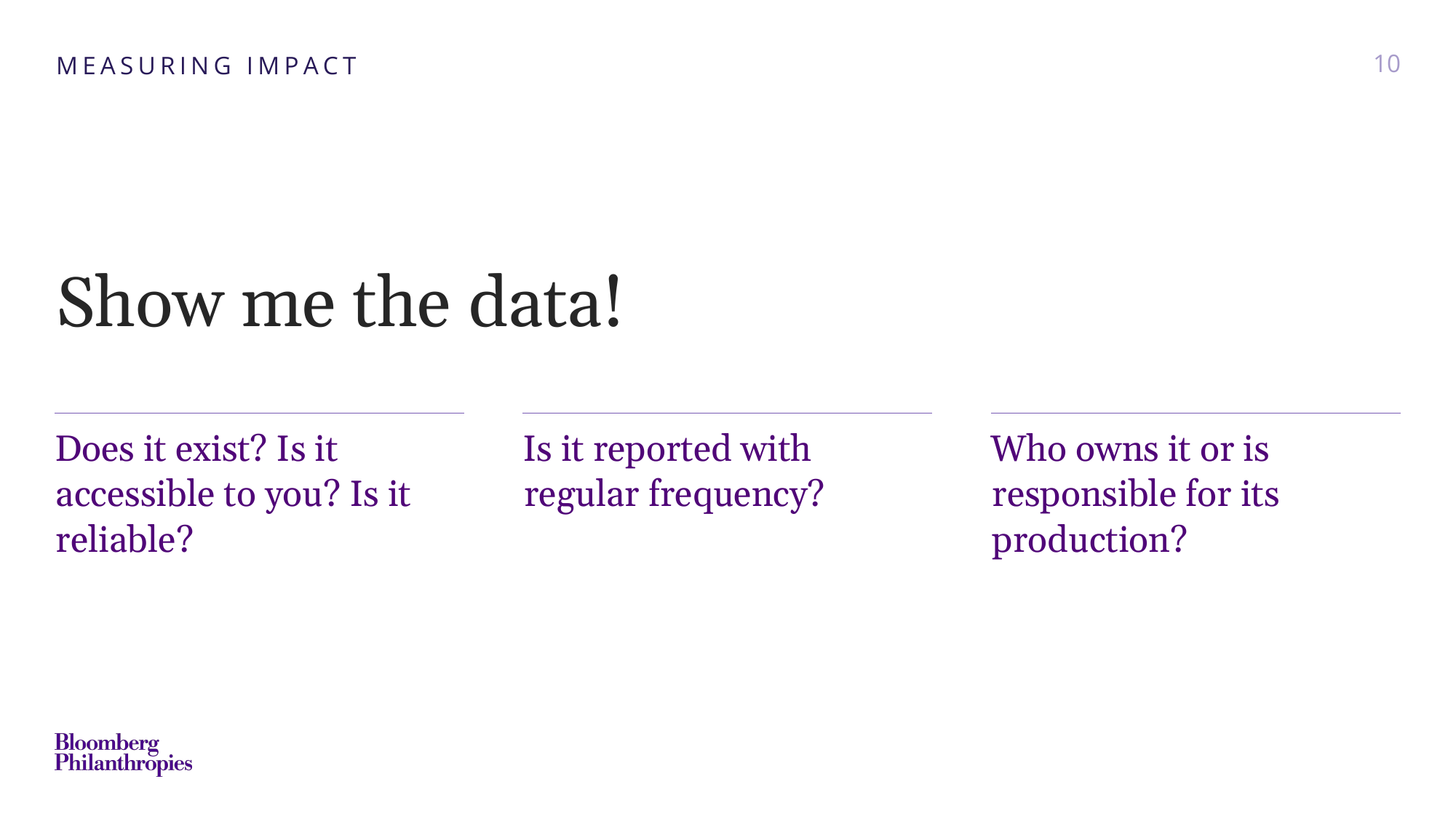

MEASURING IMPACT
10
Show me the data!
Does it exist? Is it accessible to you? Is it reliable?
Is it reported with regular frequency?
Who owns it or is responsible for its production?